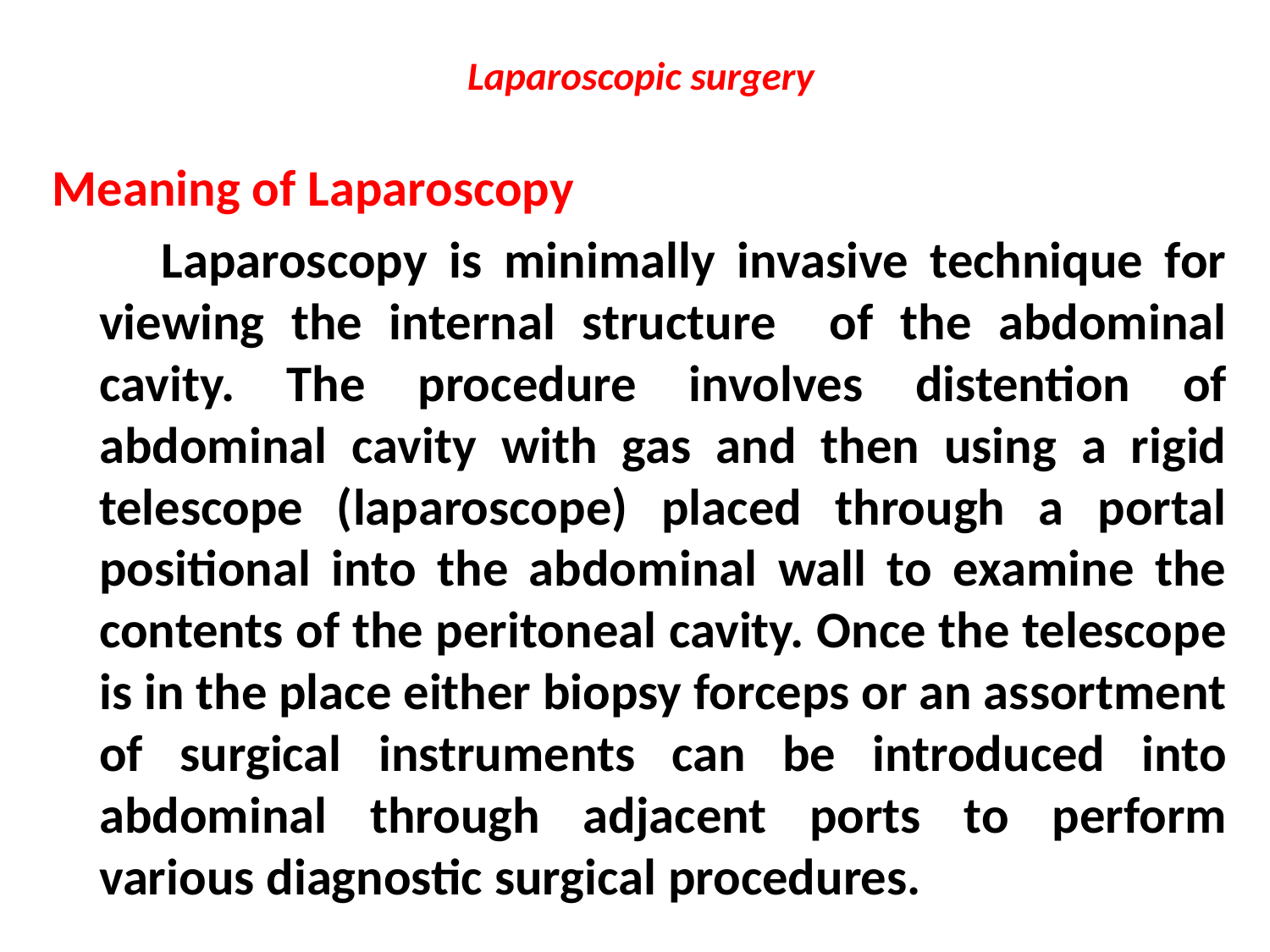

# Laparoscopic surgery
Meaning of Laparoscopy
     Laparoscopy is minimally invasive technique for viewing the internal structure  of the abdominal cavity. The procedure involves distention of abdominal cavity with gas and then using a rigid telescope (laparoscope) placed through a portal positional into the abdominal wall to examine the contents of the peritoneal cavity. Once the telescope is in the place either biopsy forceps or an assortment of surgical instruments can be introduced into abdominal through adjacent ports to perform various diagnostic surgical procedures.